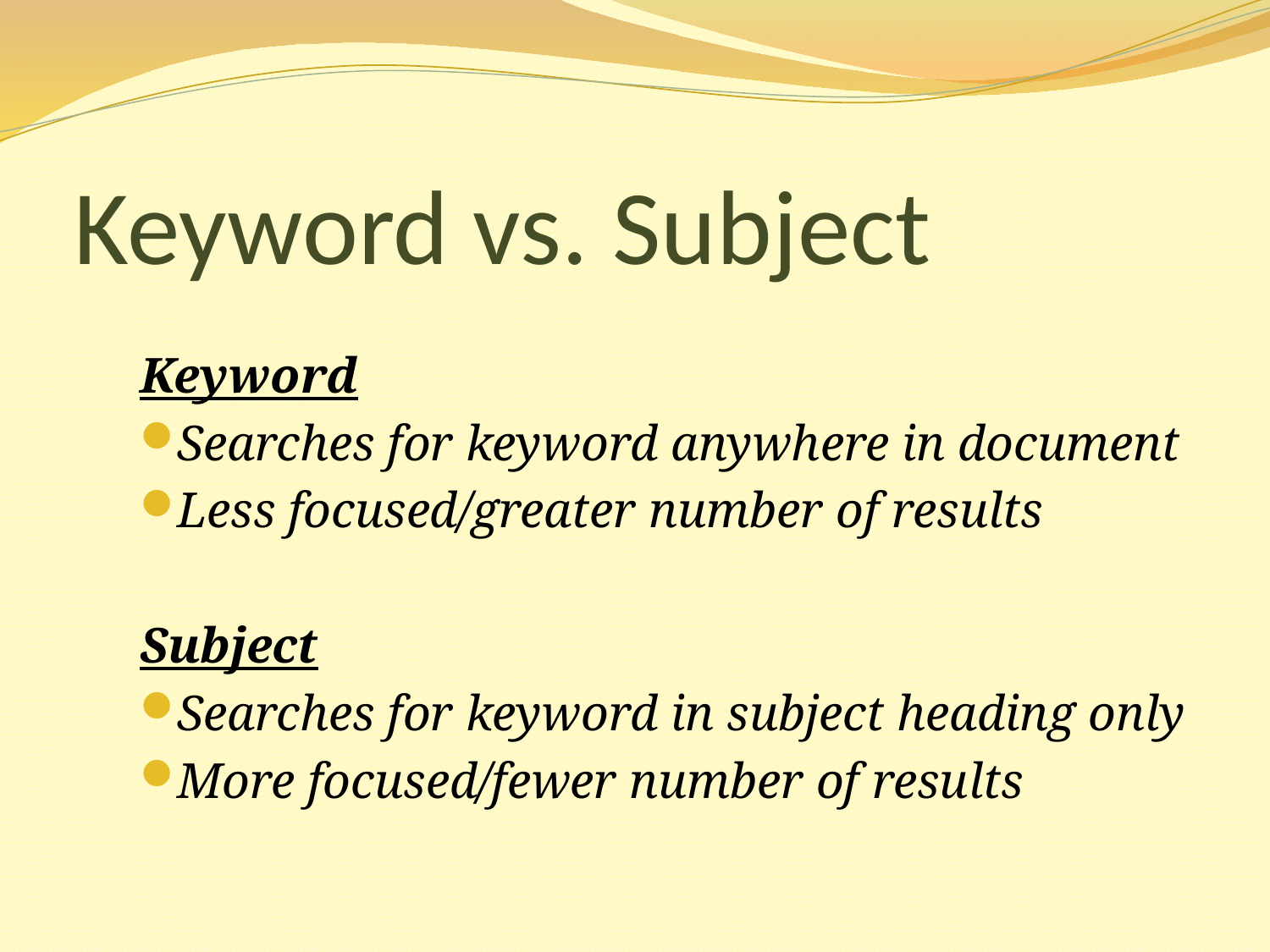

# Keyword vs. Subject
Keyword
Searches for keyword anywhere in document
Less focused/greater number of results

Subject
Searches for keyword in subject heading only
More focused/fewer number of results